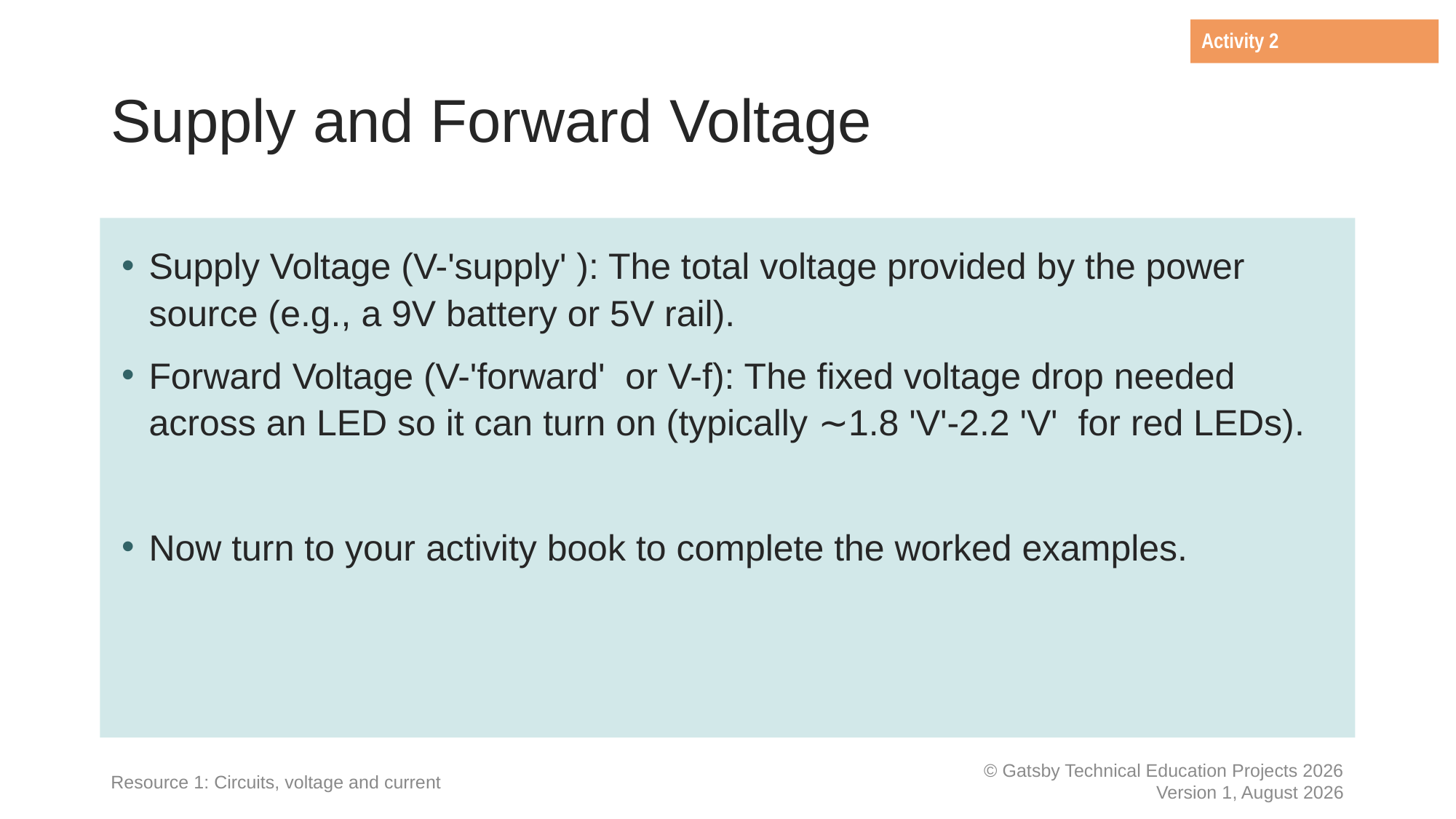

Activity 2
# Supply and Forward Voltage
Supply Voltage (V-'supply' ): The total voltage provided by the power source (e.g., a 9V battery or 5V rail).
Forward Voltage (V-'forward'  or V-f): The fixed voltage drop needed across an LED so it can turn on (typically ∼1.8 'V'-2.2 'V'  for red LEDs).

Now turn to your activity book to complete the worked examples.
Resource 1: Circuits, voltage and current